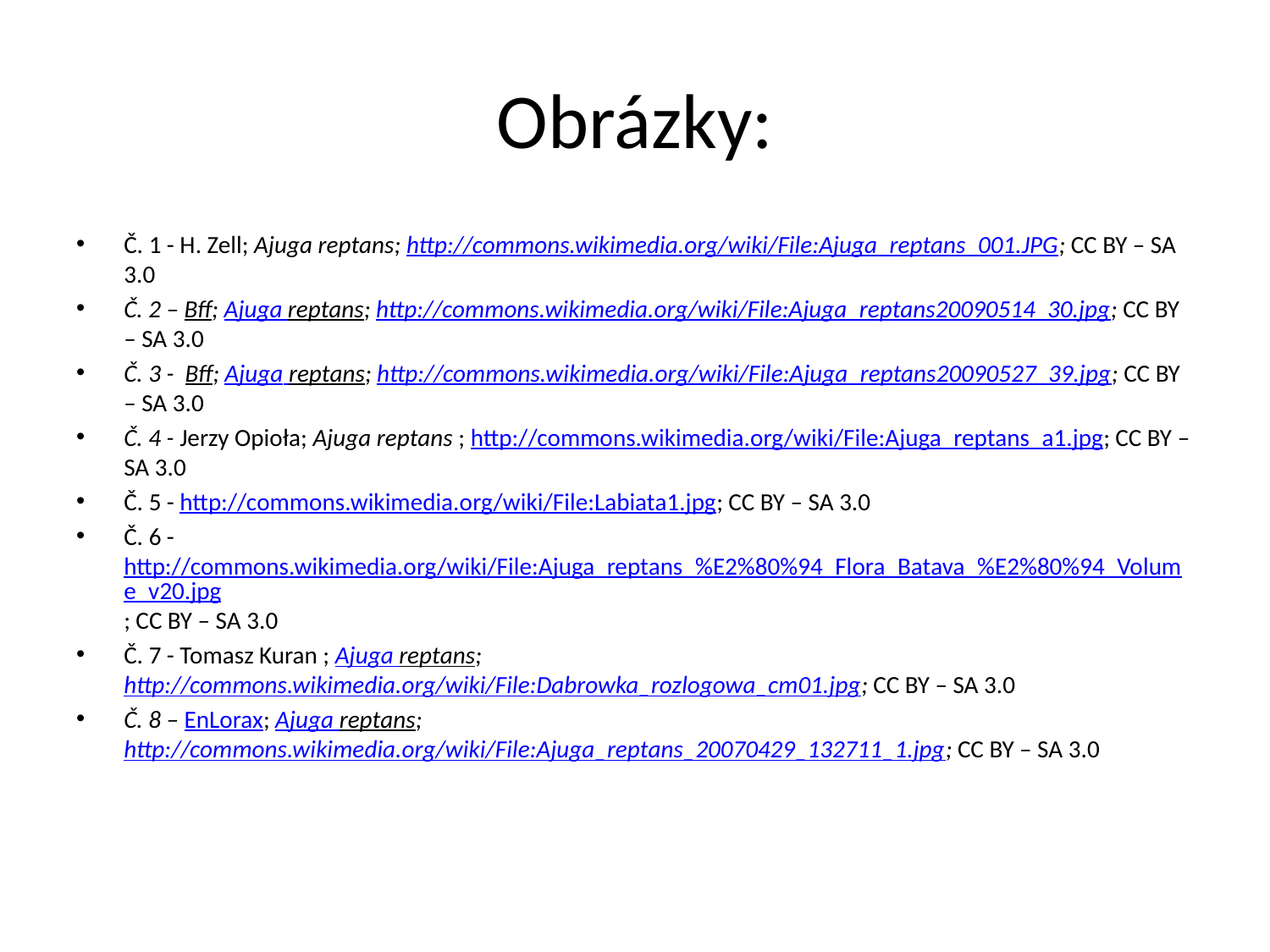

# Obrázky:
Č. 1 - H. Zell; Ajuga reptans; http://commons.wikimedia.org/wiki/File:Ajuga_reptans_001.JPG; CC BY – SA 3.0
Č. 2 – Bff; Ajuga reptans; http://commons.wikimedia.org/wiki/File:Ajuga_reptans20090514_30.jpg; CC BY – SA 3.0
Č. 3 -  Bff; Ajuga reptans; http://commons.wikimedia.org/wiki/File:Ajuga_reptans20090527_39.jpg; CC BY – SA 3.0
Č. 4 - Jerzy Opioła; Ajuga reptans ; http://commons.wikimedia.org/wiki/File:Ajuga_reptans_a1.jpg; CC BY – SA 3.0
Č. 5 - http://commons.wikimedia.org/wiki/File:Labiata1.jpg; CC BY – SA 3.0
Č. 6 -  http://commons.wikimedia.org/wiki/File:Ajuga_reptans_%E2%80%94_Flora_Batava_%E2%80%94_Volume_v20.jpg; CC BY – SA 3.0
Č. 7 - Tomasz Kuran ; Ajuga reptans; http://commons.wikimedia.org/wiki/File:Dabrowka_rozlogowa_cm01.jpg; CC BY – SA 3.0
Č. 8 – EnLorax; Ajuga reptans; http://commons.wikimedia.org/wiki/File:Ajuga_reptans_20070429_132711_1.jpg; CC BY – SA 3.0